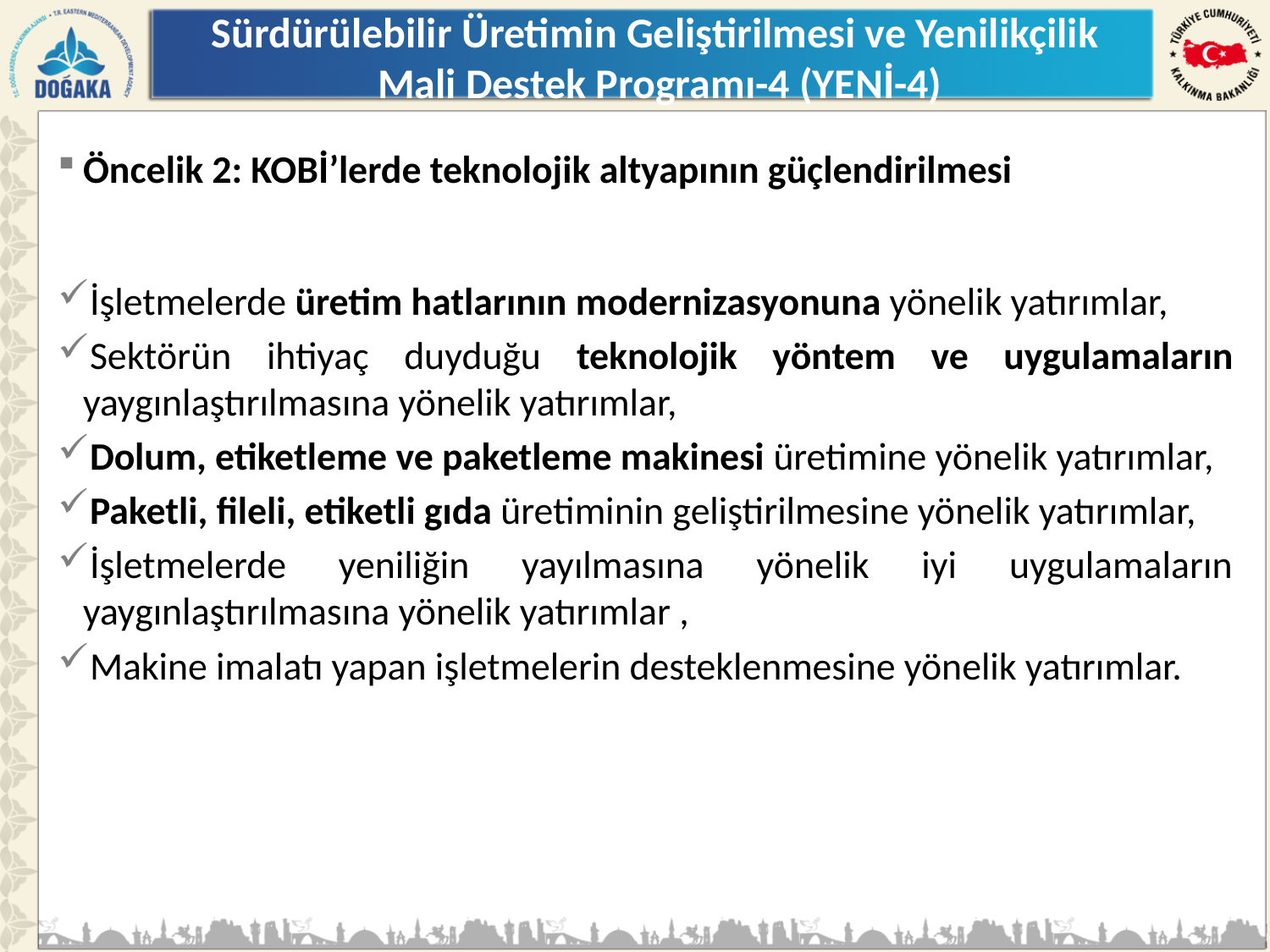

Sürdürülebilir Üretimin Geliştirilmesi ve Yenilikçilik
Mali Destek Programı-4 (YENİ-4)
Öncelik 2: KOBİ’lerde teknolojik altyapının güçlendirilmesi

İşletmelerde üretim hatlarının modernizasyonuna yönelik yatırımlar,
Sektörün ihtiyaç duyduğu teknolojik yöntem ve uygulamaların yaygınlaştırılmasına yönelik yatırımlar,
Dolum, etiketleme ve paketleme makinesi üretimine yönelik yatırımlar,
Paketli, fileli, etiketli gıda üretiminin geliştirilmesine yönelik yatırımlar,
İşletmelerde yeniliğin yayılmasına yönelik iyi uygulamaların yaygınlaştırılmasına yönelik yatırımlar ,
Makine imalatı yapan işletmelerin desteklenmesine yönelik yatırımlar.